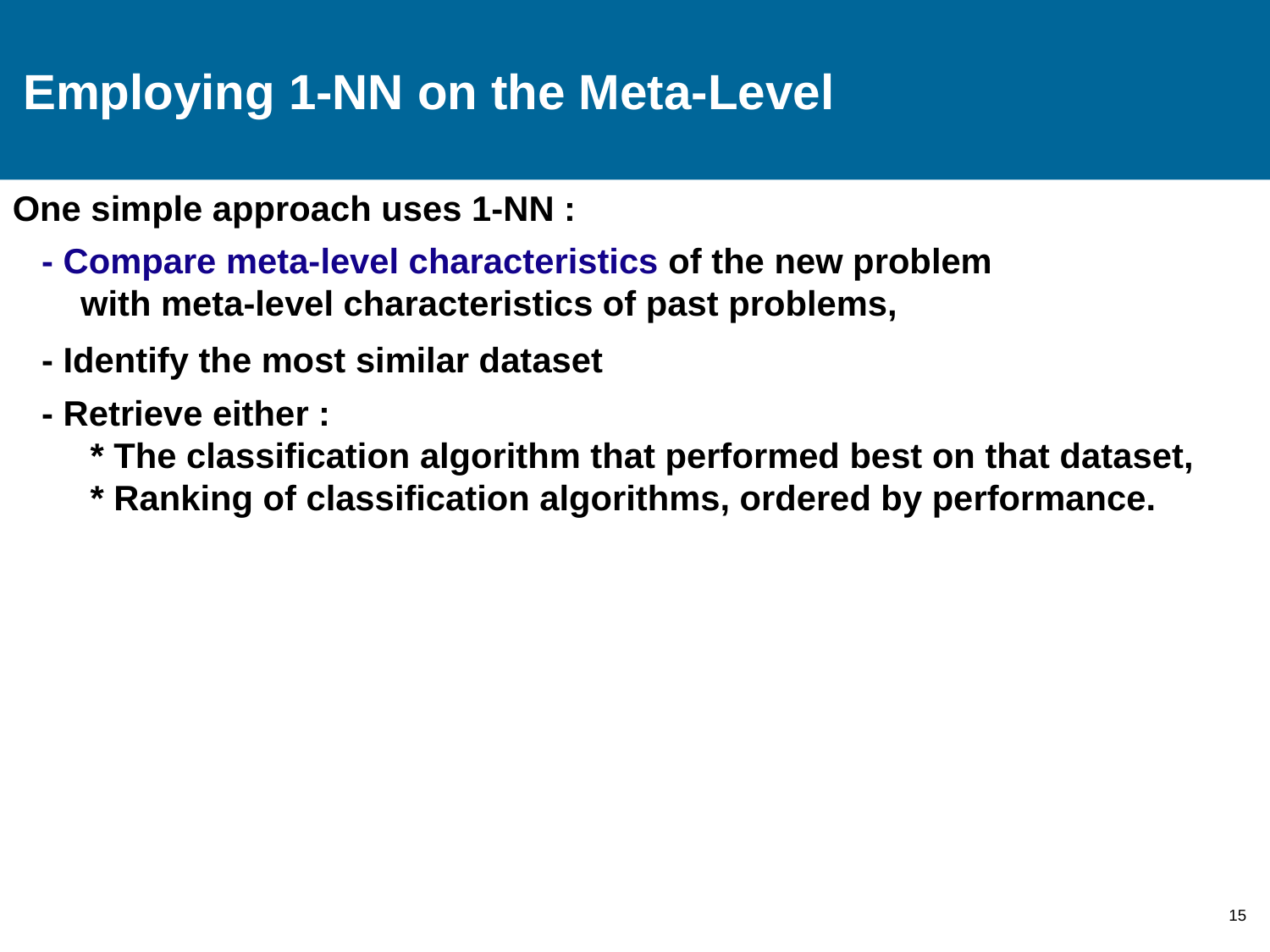

# Employing 1-NN on the Meta-Level
One simple approach uses 1-NN :
   - Compare meta-level characteristics of the new problem
       with meta-level characteristics of past problems,
   - Identify the most similar dataset
   - Retrieve either :
        * The classification algorithm that performed best on that dataset,
        * Ranking of classification algorithms, ordered by performance.

15